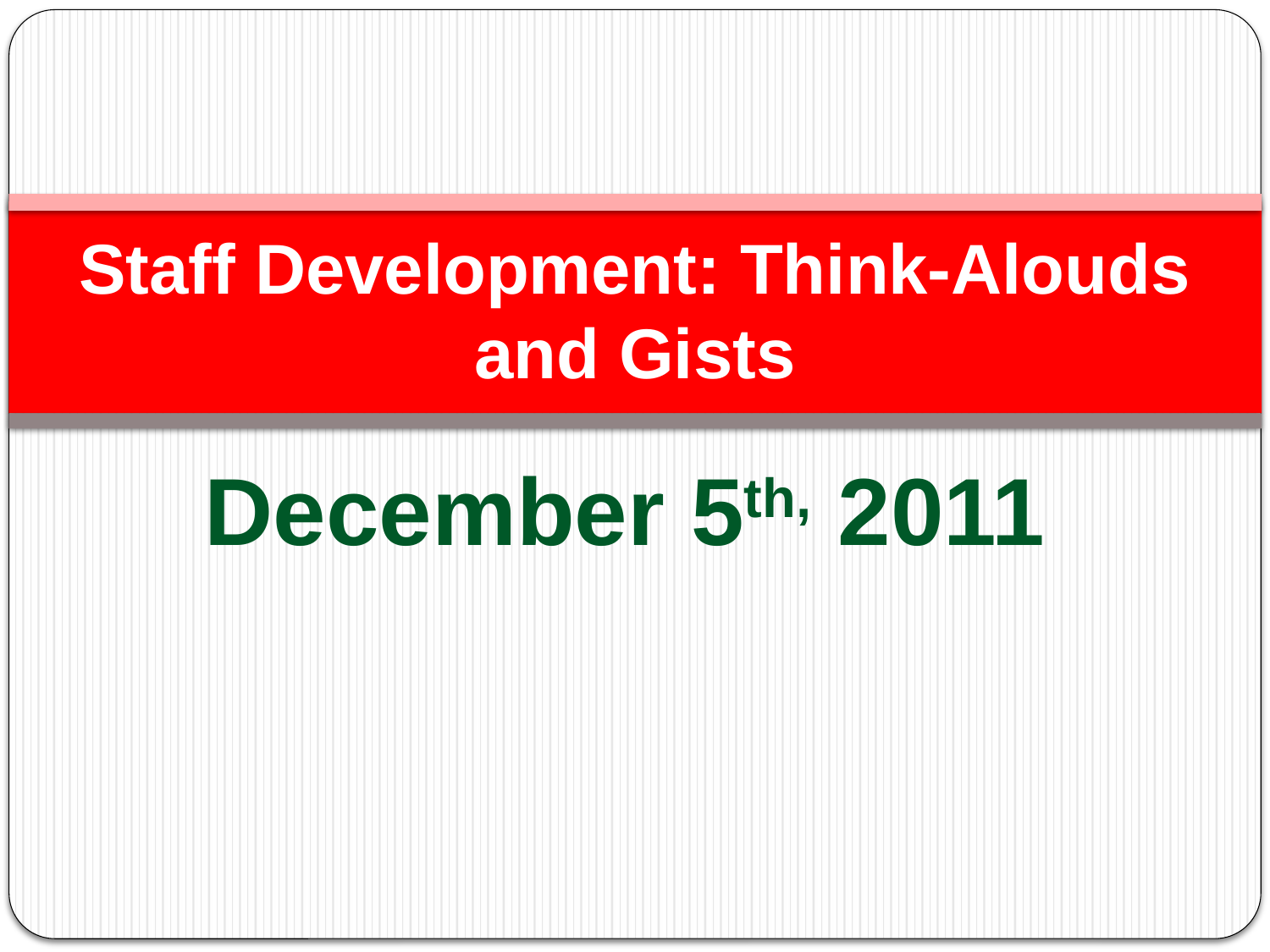

# Staff Development: Think-Alouds and Gists
December 5th, 2011